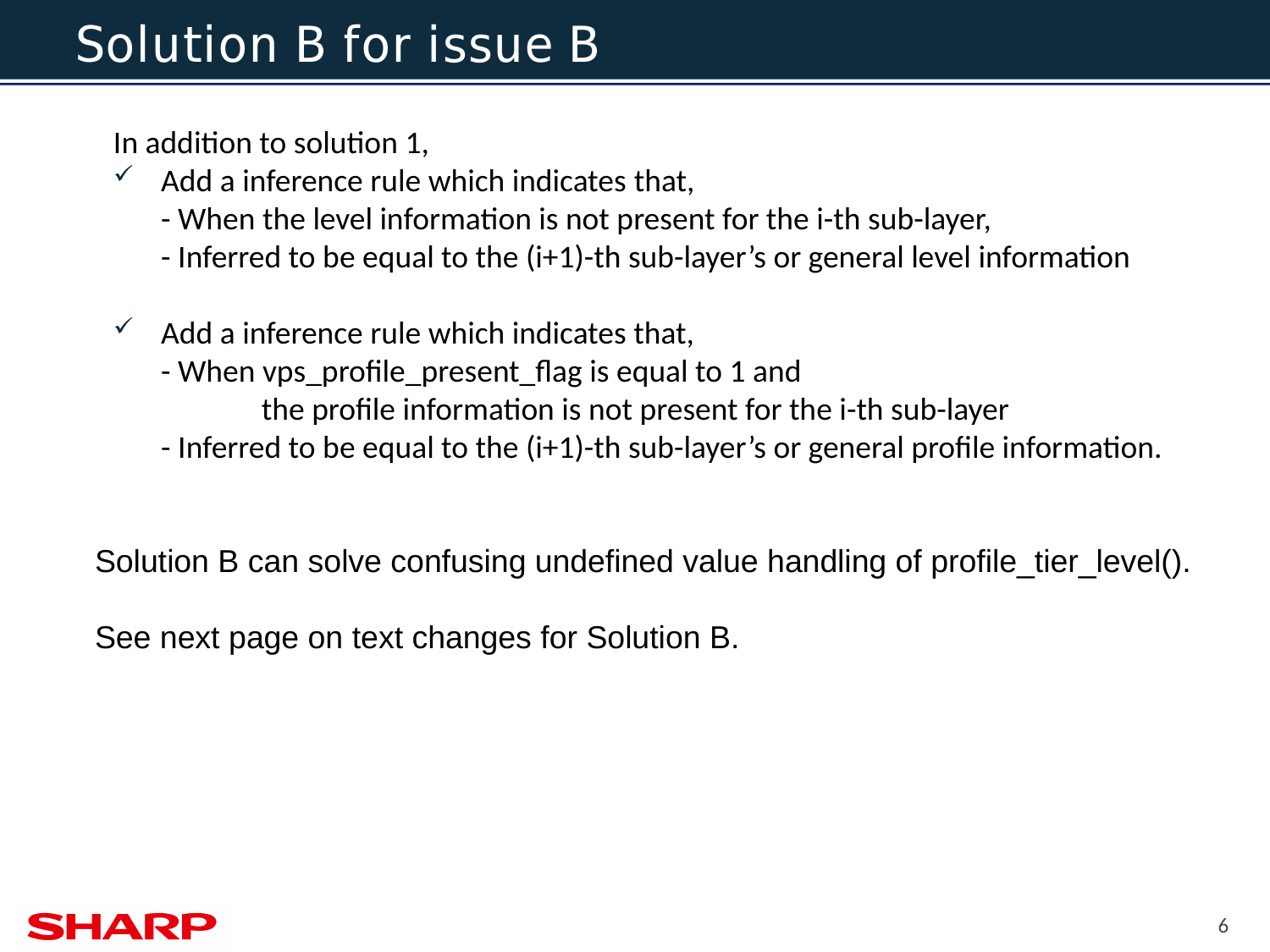

# Solution B for issue B
In addition to solution 1,
Add a inference rule which indicates that,
- When the level information is not present for the i-th sub-layer,
- Inferred to be equal to the (i+1)-th sub-layer’s or general level information

Add a inference rule which indicates that,
- When vps_profile_present_flag is equal to 1 and
              the profile information is not present for the i-th sub-layer
- Inferred to be equal to the (i+1)-th sub-layer’s or general profile information.

Solution B can solve confusing undefined value handling of profile_tier_level().

See next page on text changes for Solution B.

6